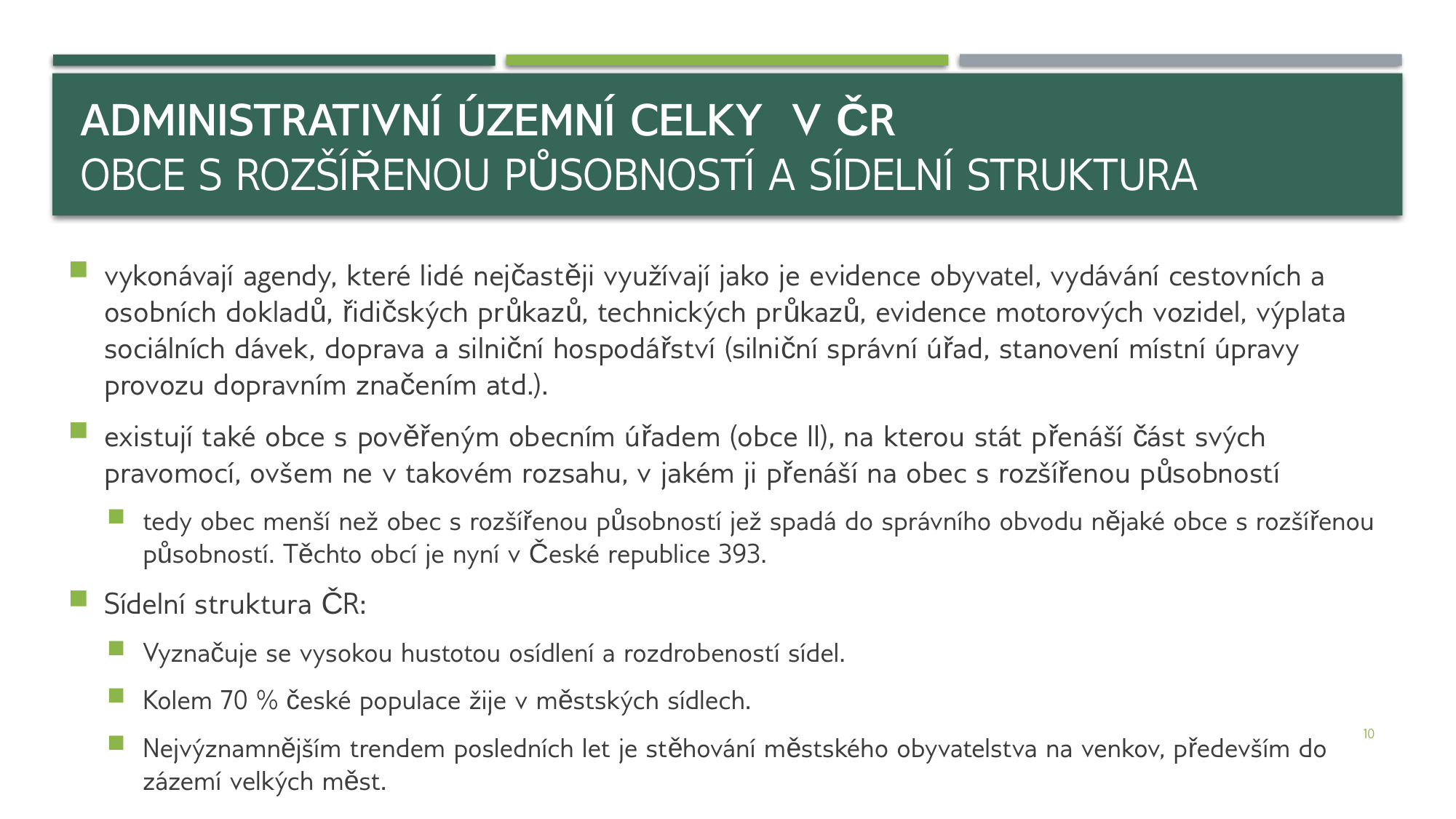

# Administrativní územní celky  v ČR obce s rozšířenou působností a sídelní struktura
vykonávají agendy, které lidé nejčastěji využívají jako je evidence obyvatel, vydávání cestovních a osobních dokladů, řidičských průkazů, technických průkazů, evidence motorových vozidel, výplata sociálních dávek, doprava a silniční hospodářství (silniční správní úřad, stanovení místní úpravy provozu dopravním značením atd.).
existují také obce s pověřeným obecním úřadem (obce II), na kterou stát přenáší část svých pravomocí, ovšem ne v takovém rozsahu, v jakém ji přenáší na obec s rozšířenou působností
tedy obec menší než obec s rozšířenou působností jež spadá do správního obvodu nějaké obce s rozšířenou působností. Těchto obcí je nyní v České republice 393.
Sídelní struktura ČR:
Vyznačuje se vysokou hustotou osídlení a rozdrobeností sídel.
Kolem 70 % české populace žije v městských sídlech.
Nejvýznamnějším trendem posledních let je stěhování městského obyvatelstva na venkov, především do zázemí velkých měst.
10